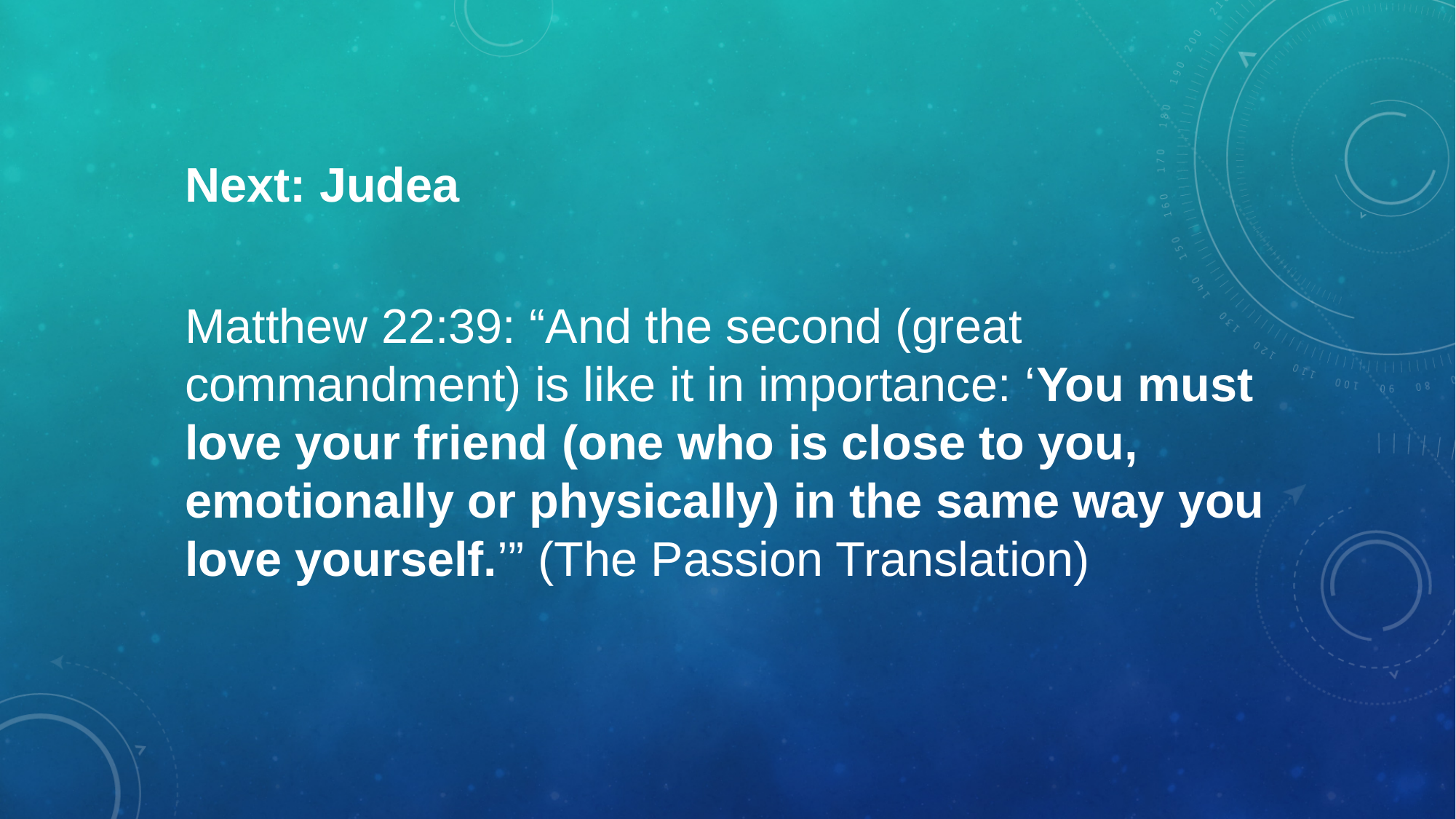

Next: Judea
Matthew 22:39: “And the second (great commandment) is like it in importance: ‘You must love your friend (one who is close to you, emotionally or physically) in the same way you love yourself.’” (The Passion Translation)